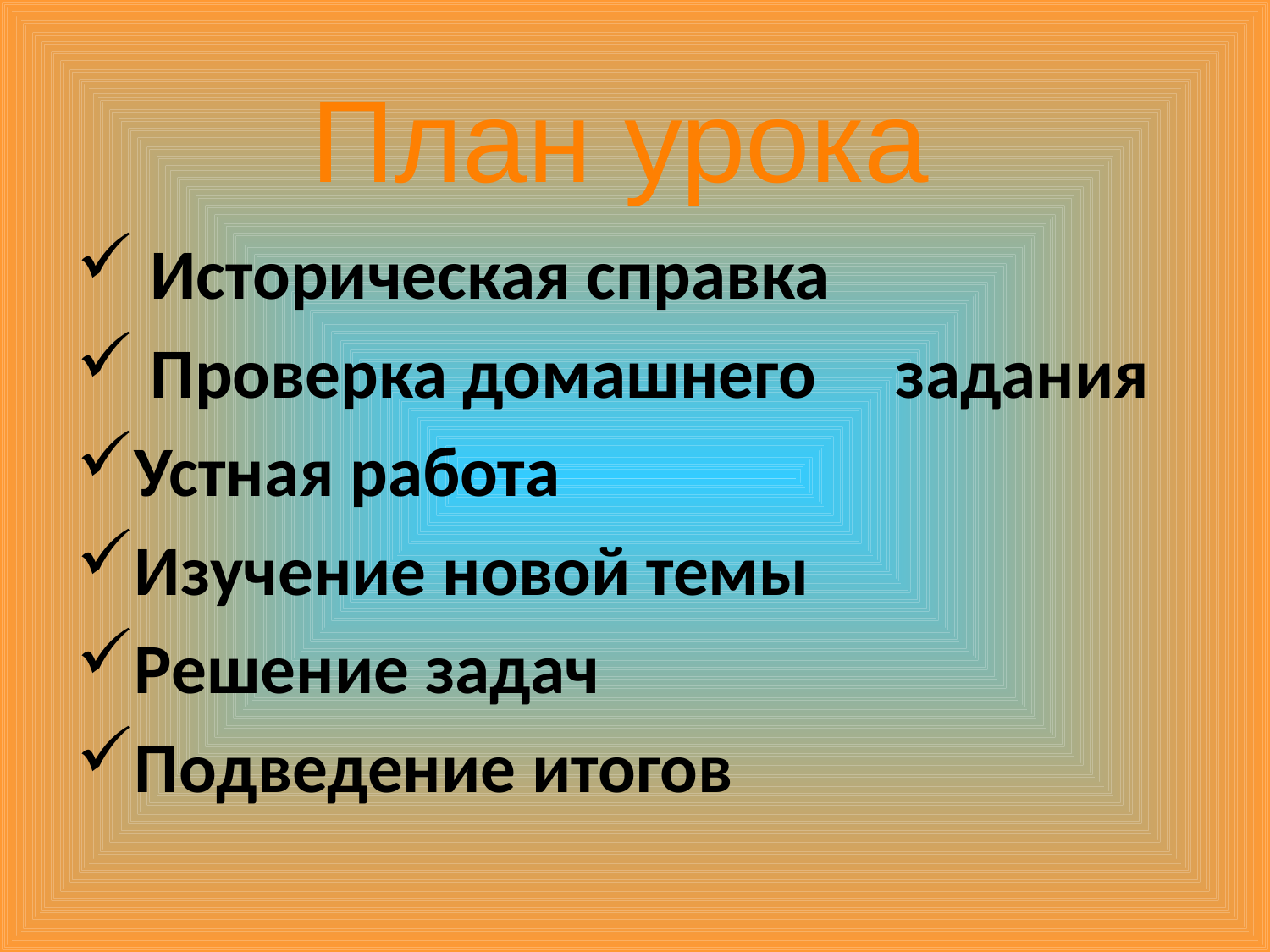

# План урока
 Историческая справка
 Проверка домашнего     задания
Устная работа
Изучение новой темы
Решение задач
Подведение итогов